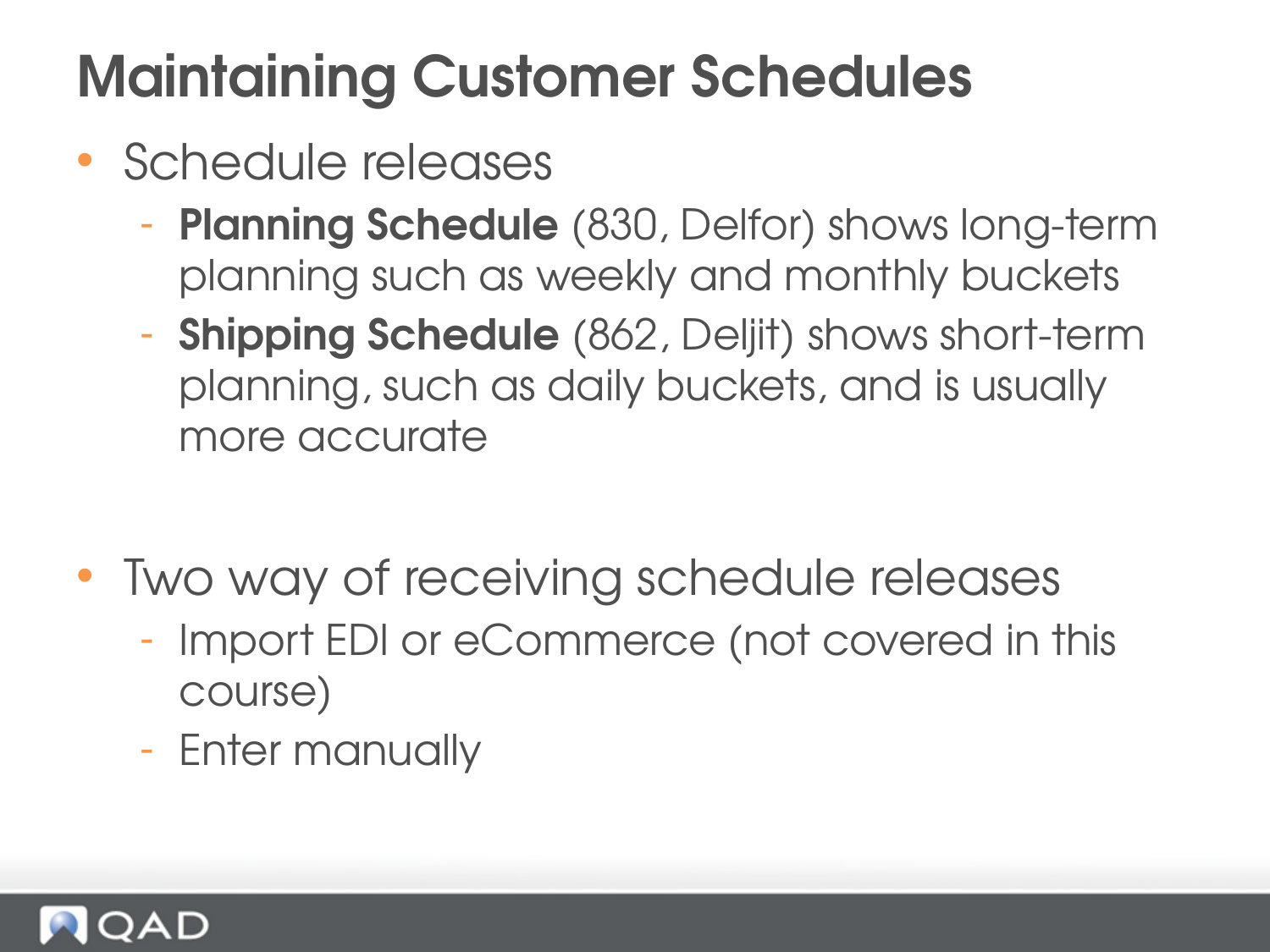

# Maintaining Customer Schedules
Schedule releases
Planning Schedule (830, Delfor) shows long-term planning such as weekly and monthly buckets
Shipping Schedule (862, Deljit) shows short-term planning, such as daily buckets, and is usually more accurate

Two way of receiving schedule releases
Import EDI or eCommerce (not covered in this course)
Enter manually